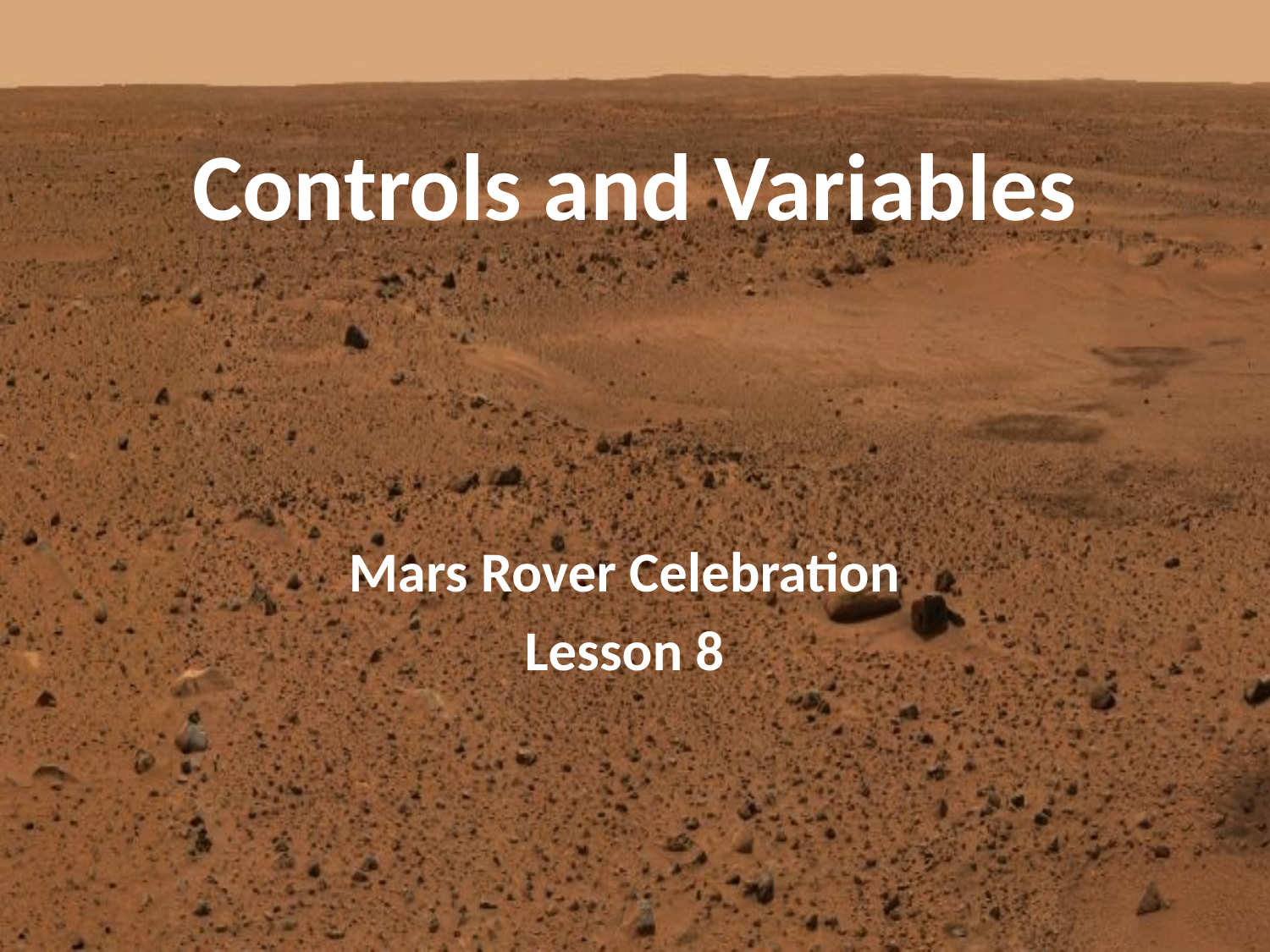

# Controls and Variables
Mars Rover Celebration
Lesson 8